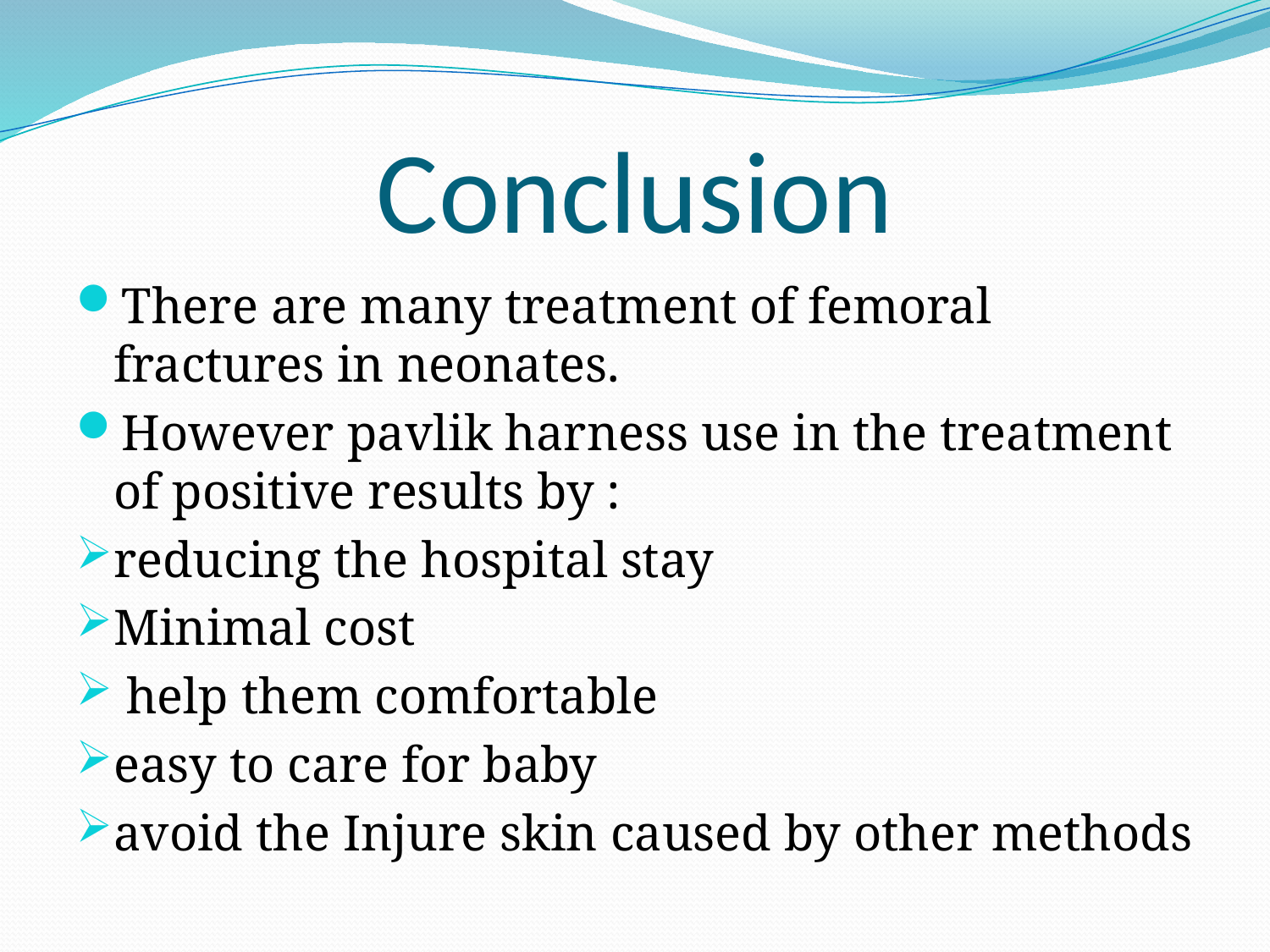

# Conclusion
There are many treatment of femoral fractures in neonates.
However pavlik harness use in the treatment of positive results by :
reducing the hospital stay
Minimal cost
 help them comfortable
easy to care for baby
avoid the Injure skin caused by other methods